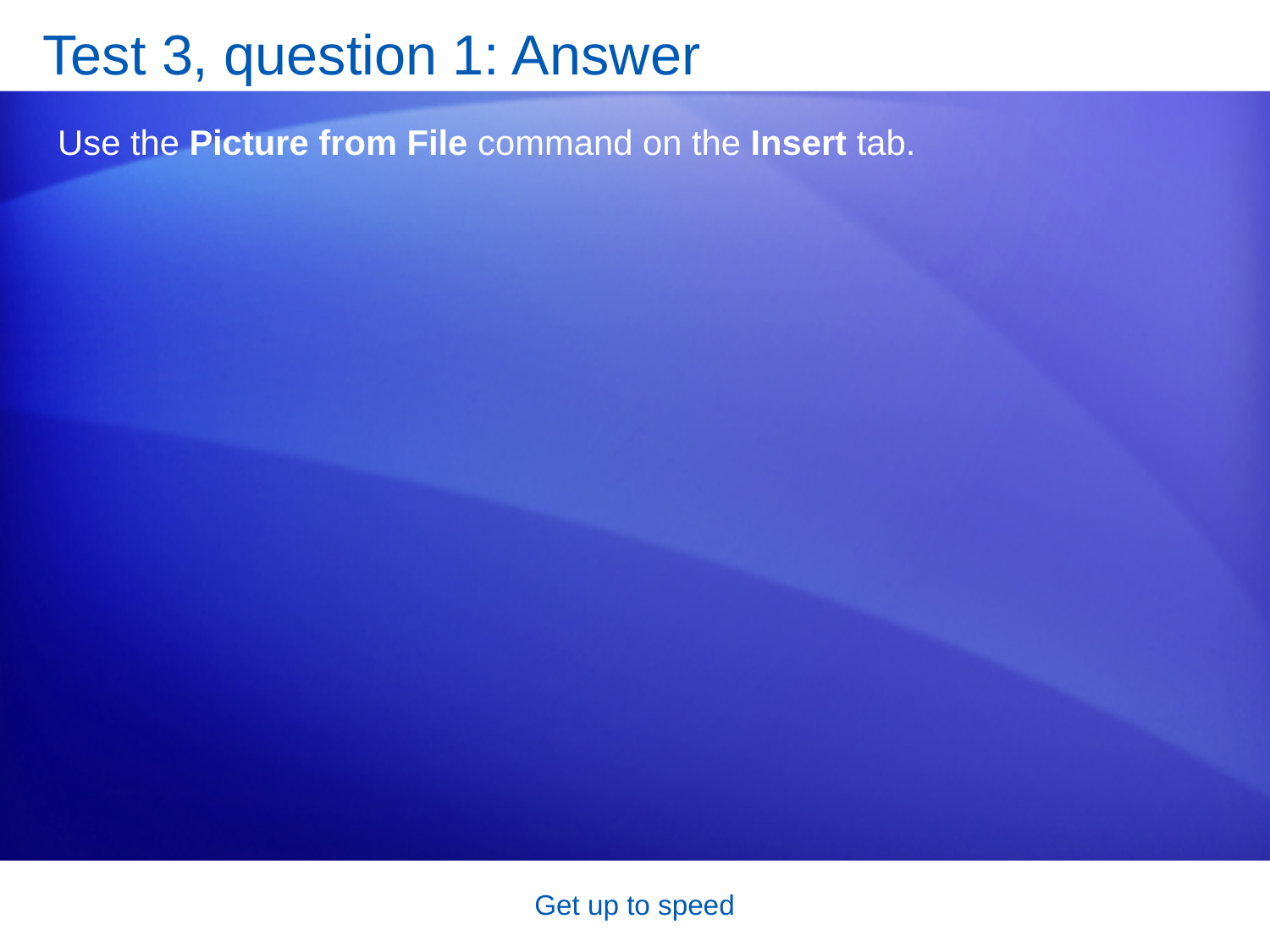

# Test 3, question 1: Answer
Use the Picture from File command on the Insert tab.
Get up to speed